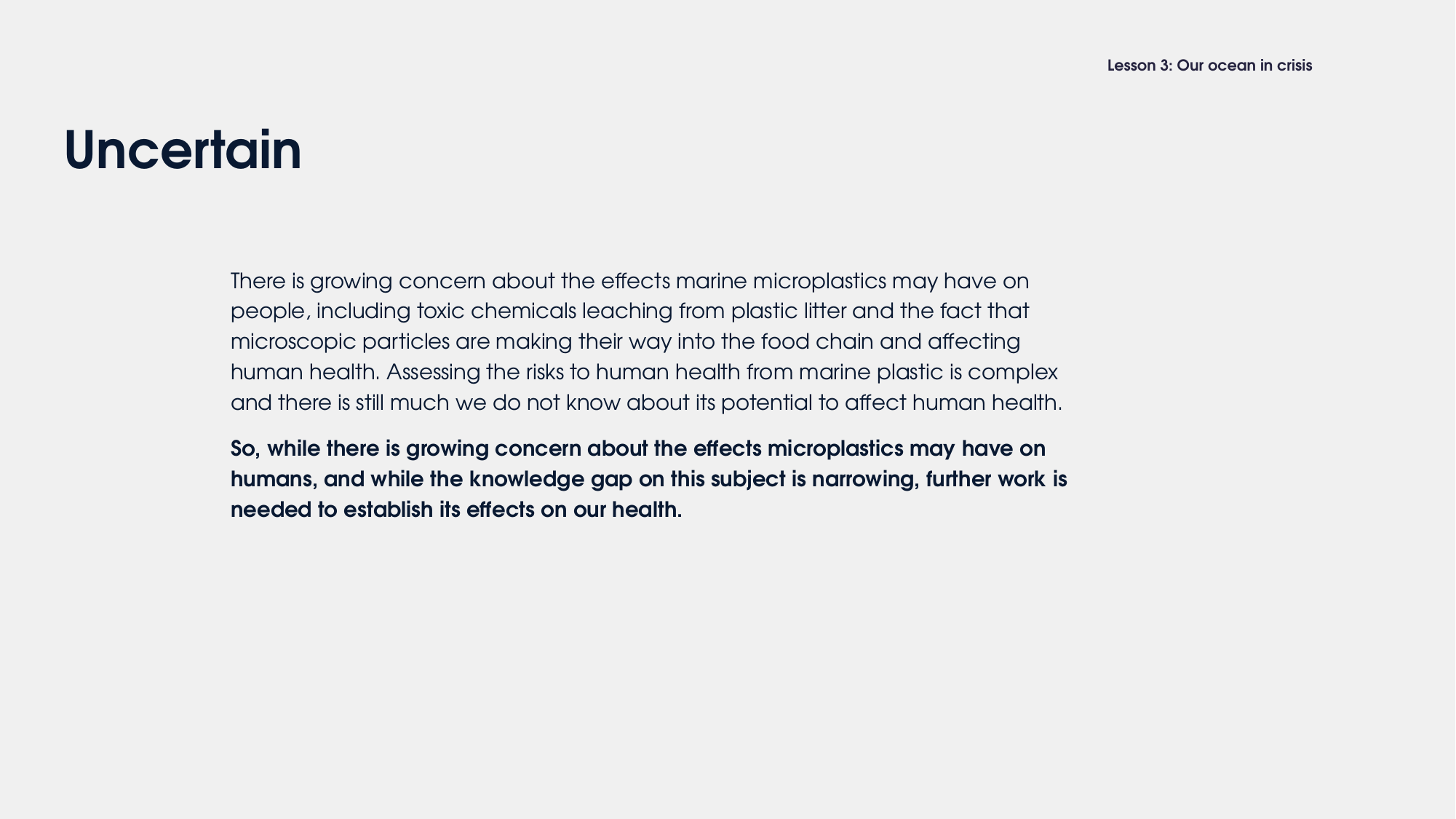

# Lesson 3: Our ocean in crisis
Uncertain
There is growing concern about the effects marine microplastics may have on people, including toxic chemicals leaching from plastic litter and the fact that microscopic particles are making their way into the food chain and affecting human health. Assessing the risks to human health from marine plastic is complex and there is still much we do not know about its potential to affect human health.
So, while there is growing concern about the effects microplastics may have on humans, and while the knowledge gap on this subject is narrowing, further work is needed to establish its effects on our health.